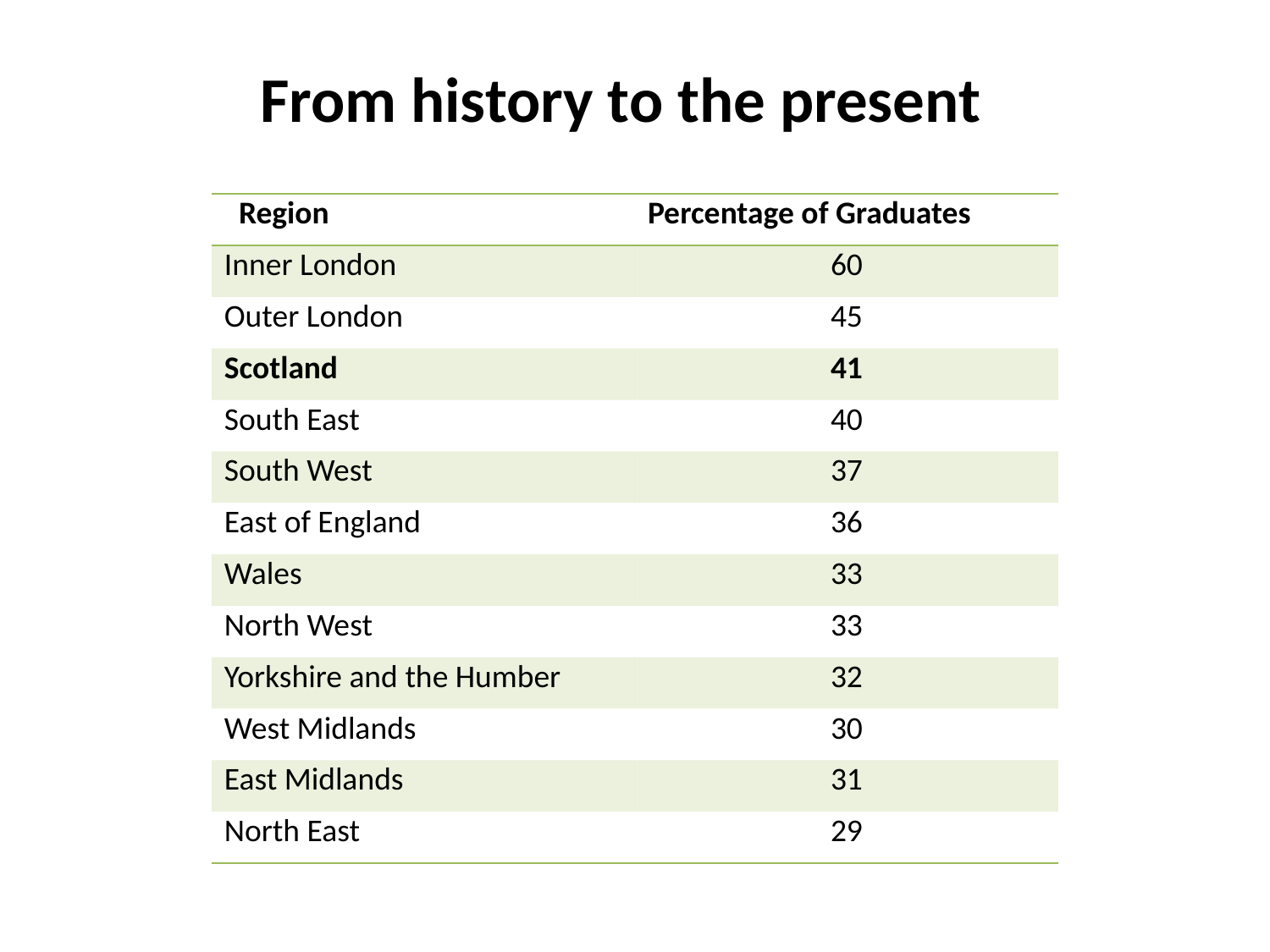

# From history to the present
| Region | Percentage of Graduates |
| --- | --- |
| Inner London | 60 |
| Outer London | 45 |
| Scotland | 41 |
| South East | 40 |
| South West | 37 |
| East of England | 36 |
| Wales | 33 |
| North West | 33 |
| Yorkshire and the Humber | 32 |
| West Midlands | 30 |
| East Midlands | 31 |
| North East | 29 |